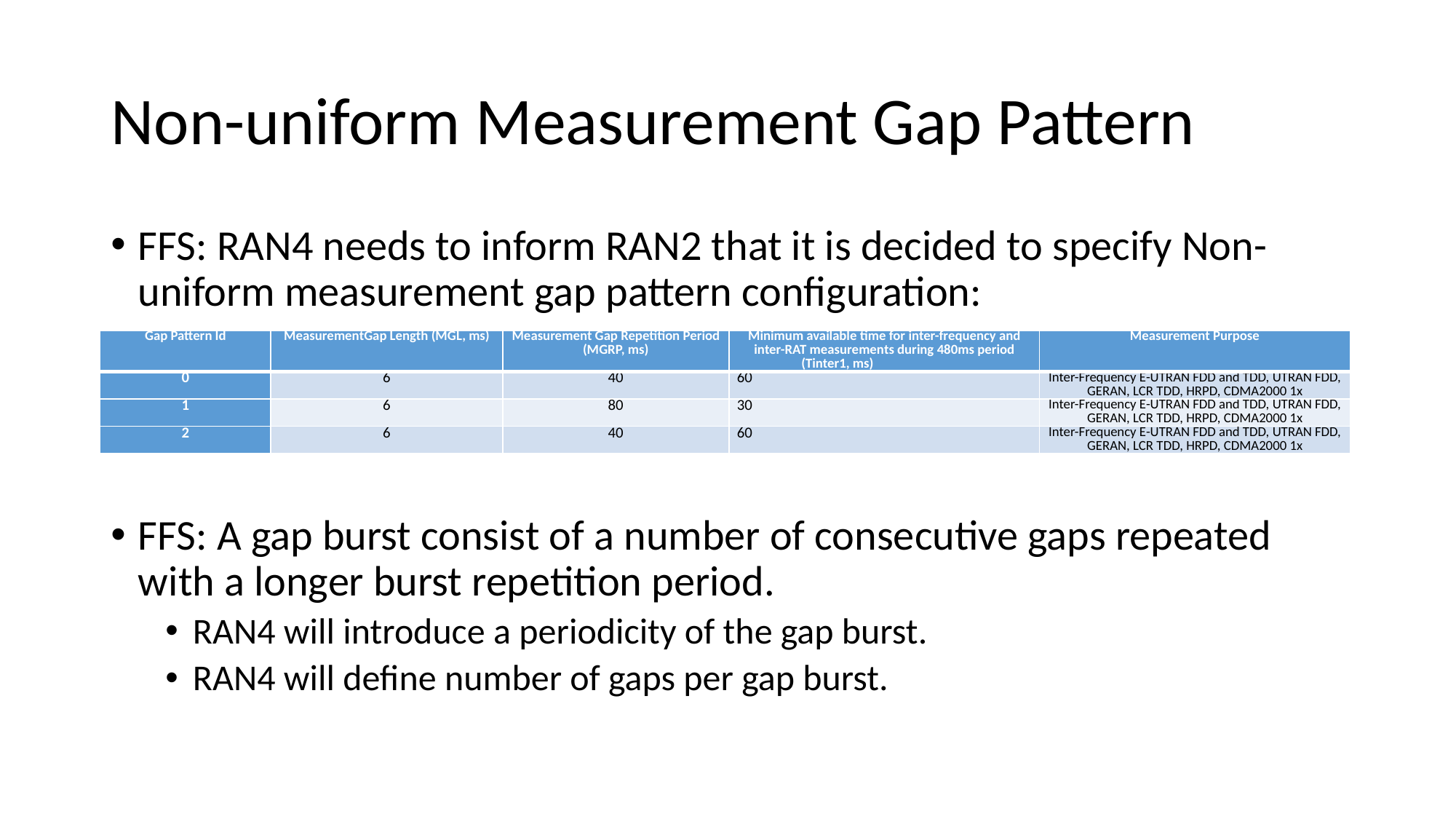

# Non-uniform Measurement Gap Pattern
FFS: RAN4 needs to inform RAN2 that it is decided to specify Non-uniform measurement gap pattern configuration:

FFS: A gap burst consist of a number of consecutive gaps repeated with a longer burst repetition period.
RAN4 will introduce a periodicity of the gap burst.
RAN4 will define number of gaps per gap burst.
| Gap Pattern Id | MeasurementGap Length (MGL, ms) | Measurement Gap Repetition Period (MGRP, ms) | Minimum available time for inter-frequency and inter-RAT measurements during 480ms period (Tinter1, ms) | Measurement Purpose |
| --- | --- | --- | --- | --- |
| 0 | 6 | 40 | 60 | Inter-Frequency E-UTRAN FDD and TDD, UTRAN FDD, GERAN, LCR TDD, HRPD, CDMA2000 1x |
| 1 | 6 | 80 | 30 | Inter-Frequency E-UTRAN FDD and TDD, UTRAN FDD, GERAN, LCR TDD, HRPD, CDMA2000 1x |
| 2 | 6 | 40 | 60 | Inter-Frequency E-UTRAN FDD and TDD, UTRAN FDD, GERAN, LCR TDD, HRPD, CDMA2000 1x |